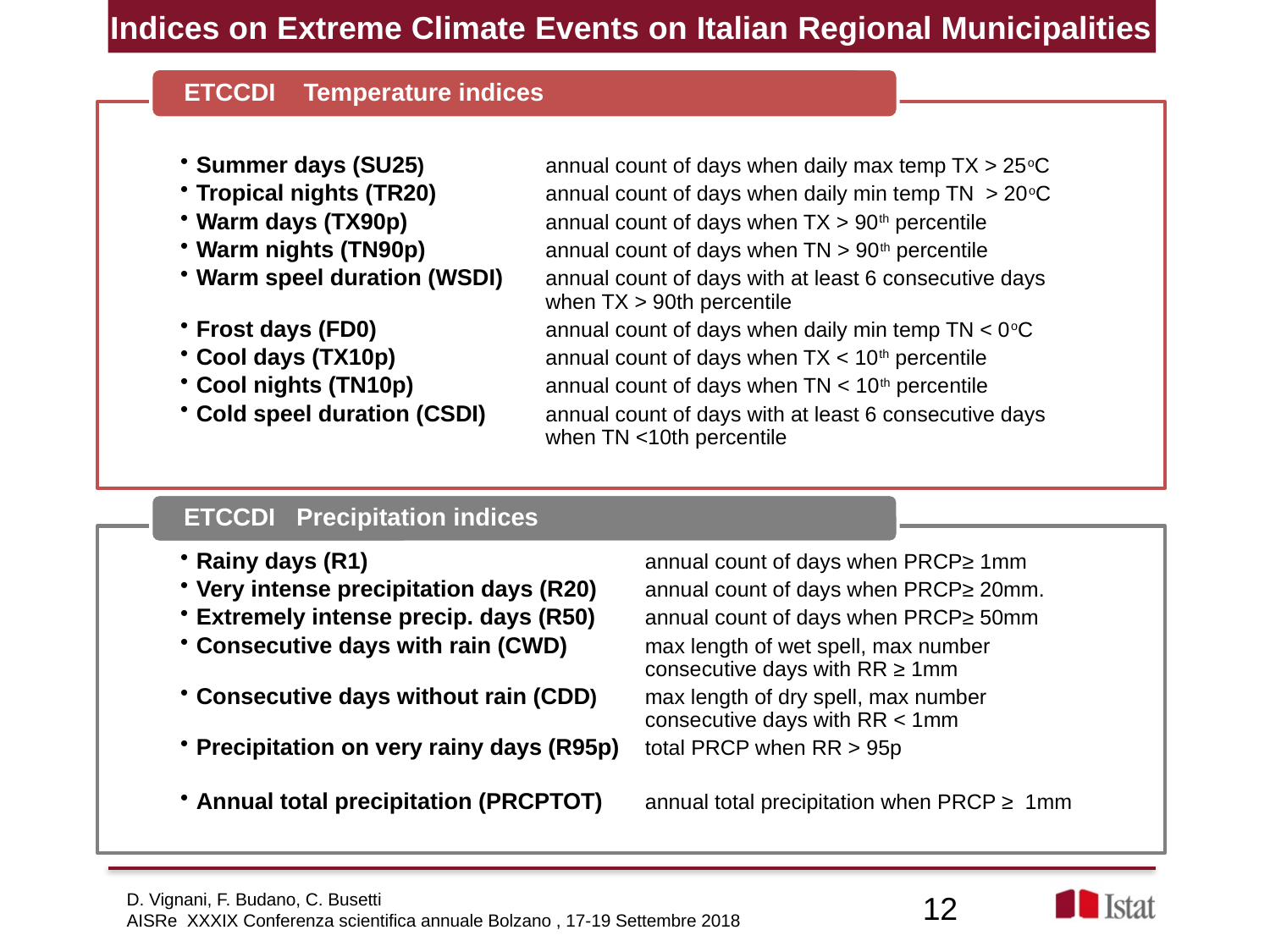

Indices on Extreme Climate Events on Italian Regional Municipalities

Summer days (SU25) 	annual count of days when daily max temp TX > 25oC
Tropical nights (TR20) 	annual count of days when daily min temp TN  > 20oC
Warm days (TX90p)	annual count of days when TX > 90th percentile
Warm nights (TN90p) 	annual count of days when TN > 90th percentile
Warm speel duration (WSDI) 	annual count of days with at least 6 consecutive days 	when TX > 90th percentile
Frost days (FD0) 	annual count of days when daily min temp TN < 0oC
Cool days (TX10p) 	annual count of days when TX < 10th percentile
Cool nights (TN10p) 	annual count of days when TN < 10th percentile
Cold speel duration (CSDI) 	annual count of days with at least 6 consecutive days 	when TN <10th percentile
ETCCDI    Temperature indices
Rainy days (R1) 	annual count of days when PRCP≥ 1mm
Very intense precipitation days (R20) 	annual count of days when PRCP≥ 20mm.
Extremely intense precip. days (R50)	annual count of days when PRCP≥ 50mm
Consecutive days with rain (CWD) 	max length of wet spell, max number 	consecutive days with RR ≥ 1mm
Consecutive days without rain (CDD) 	max length of dry spell, max number 	consecutive days with RR < 1mm
Precipitation on very rainy days (R95p) 	total PRCP when RR > 95p

Annual total precipitation (PRCPTOT) 	annual total precipitation when PRCP ≥  1mm
ETCCDI   Precipitation indices
D. Vignani, F. Budano, C. Busetti
AISRe  XXXIX Conferenza scientifica annuale Bolzano , 17-19 Settembre 2018
12